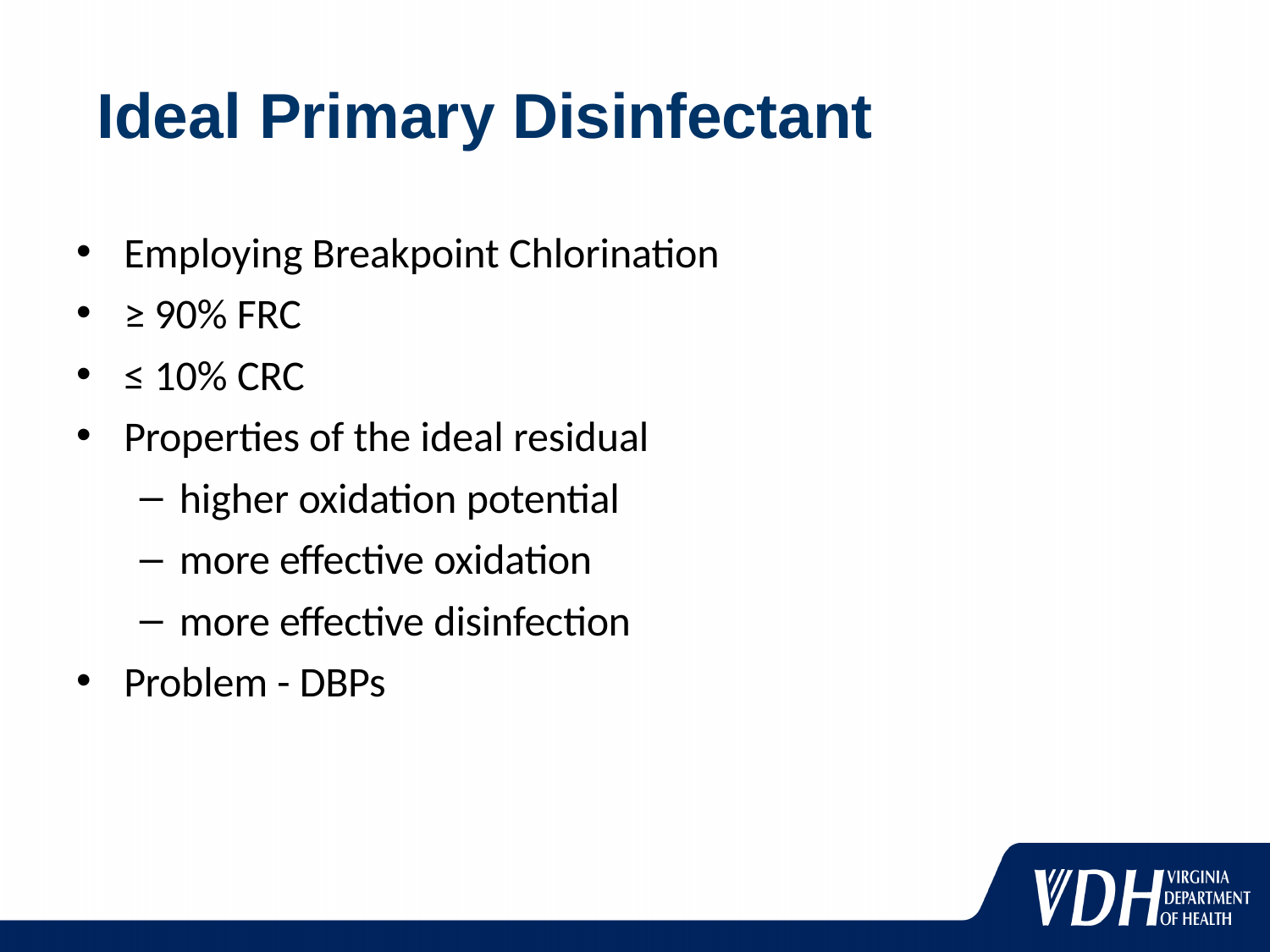

# Ideal Primary Disinfectant
Employing Breakpoint Chlorination
≥ 90% FRC
≤ 10% CRC
Properties of the ideal residual
higher oxidation potential
more effective oxidation
more effective disinfection
Problem - DBPs